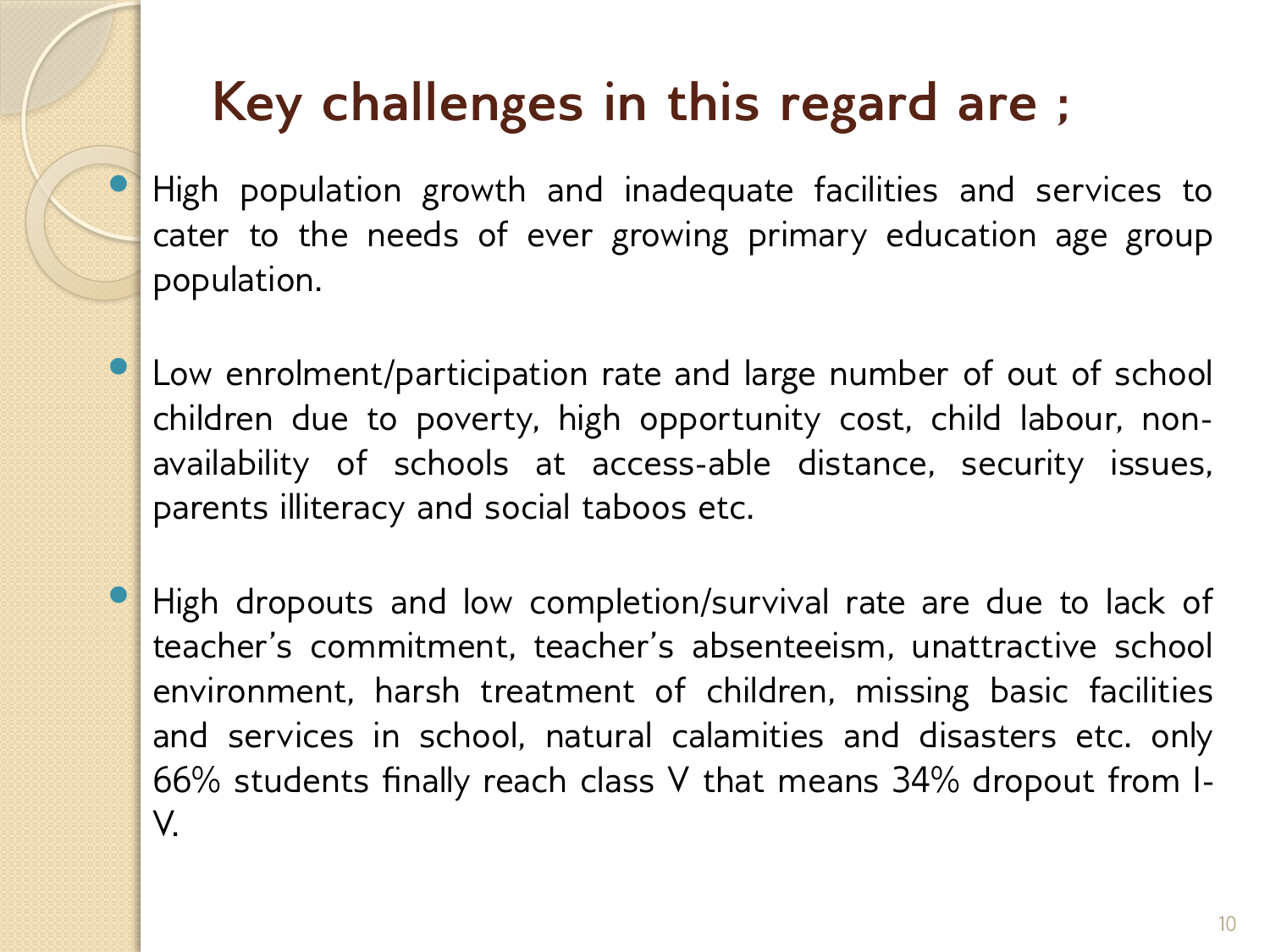

# Key challenges in this regard are ;
High population growth and inadequate facilities and services to cater to the needs of ever growing primary education age group population.

Low enrolment/participation rate and large number of out of school children due to poverty, high opportunity cost, child labour, non-availability of schools at access-able distance, security issues, parents illiteracy and social taboos etc.

High dropouts and low completion/survival rate are due to lack of teacher’s commitment, teacher’s absenteeism, unattractive school environment, harsh treatment of children, missing basic facilities and services in school, natural calamities and disasters etc. only 66% students finally reach class V that means 34% dropout from I-V.

10